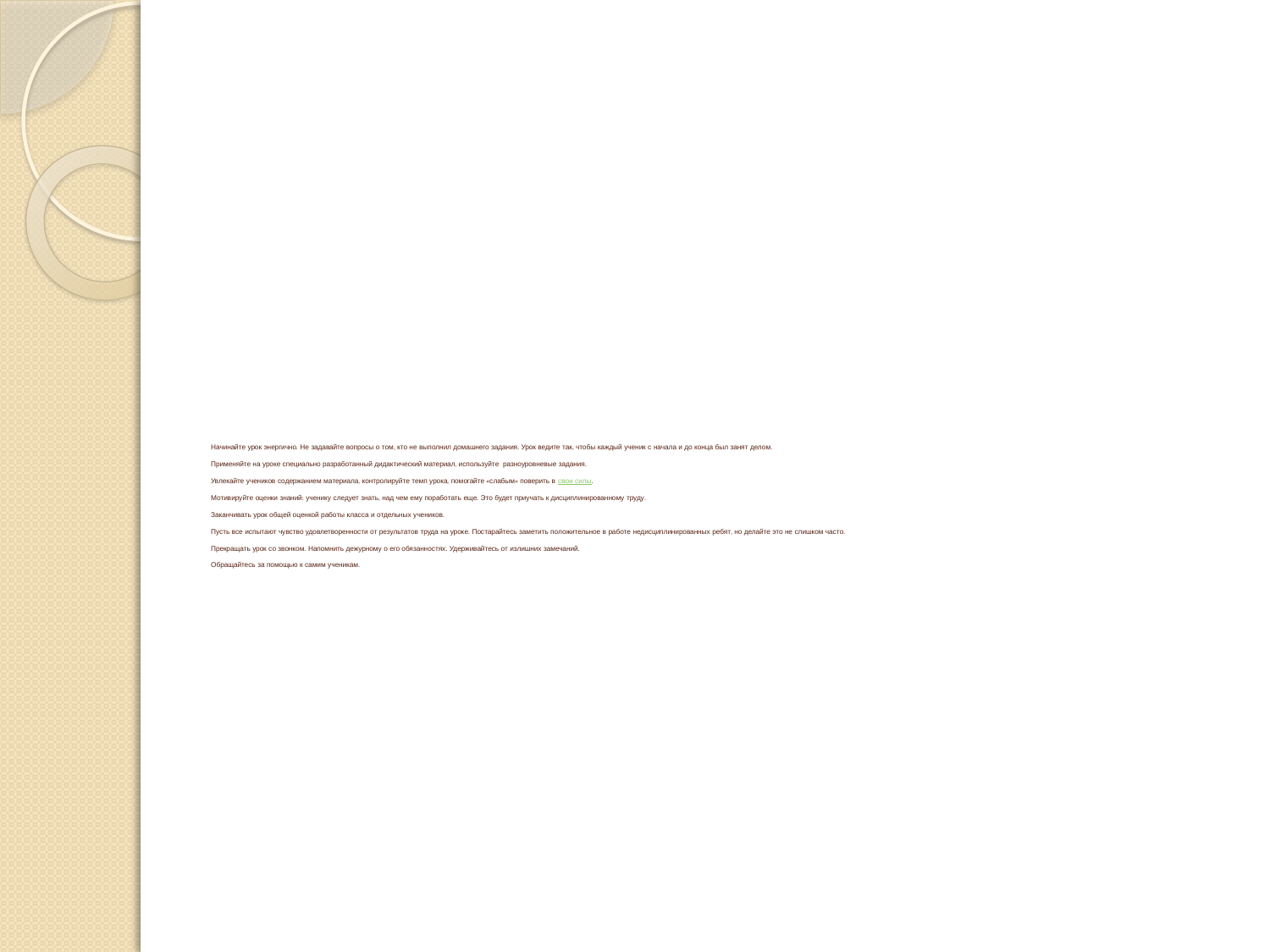

# Начинайте урок энергично. Не задавайте вопросы о том, кто не выполнил домашнего задания. Урок ведите так, чтобы каждый ученик с начала и до конца был занят делом.  Применяйте на уроке специально разработанный дидактический материал, используйте  разноуровневые задания.  Увлекайте учеников содержанием материала, контролируйте темп урока, помогайте «слабым» поверить в свои силы.  Мотивируйте оценки знаний: ученику следует знать, над чем ему поработать еще. Это будет приучать к дисциплинированному труду.  Заканчивать урок общей оценкой работы класса и отдельных учеников. Пусть все испытают чувство удовлетворенности от результатов труда на уроке. Постарайтесь заметить положительное в работе недисциплинированных ребят, но делайте это не слишком часто.  Прекращать урок со звонком. Напомнить дежурному о его обязанностях. Удерживайтесь от излишних замечаний.    Обращайтесь за помощью к самим ученикам.